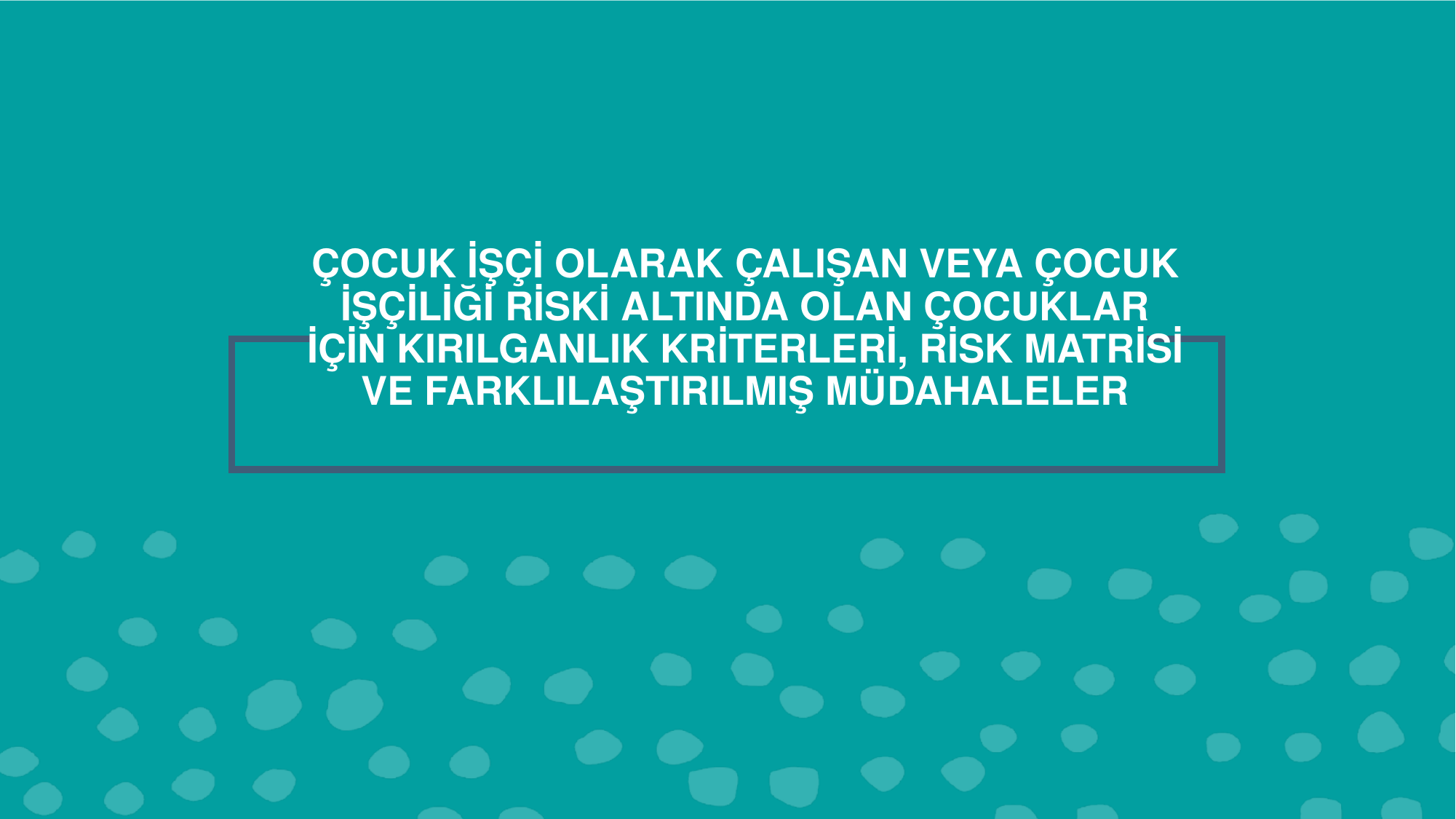

# ÇOCUK İŞÇİ OLARAK ÇALIŞAN VEYA ÇOCUK İŞÇİLİĞİ RİSKİ ALTINDA OLAN ÇOCUKLAR İÇİN KIRILGANLIK KRİTERLERİ, RİSK MATRİSİ VE FARKLILAŞTIRILMIŞ MÜDAHALELER